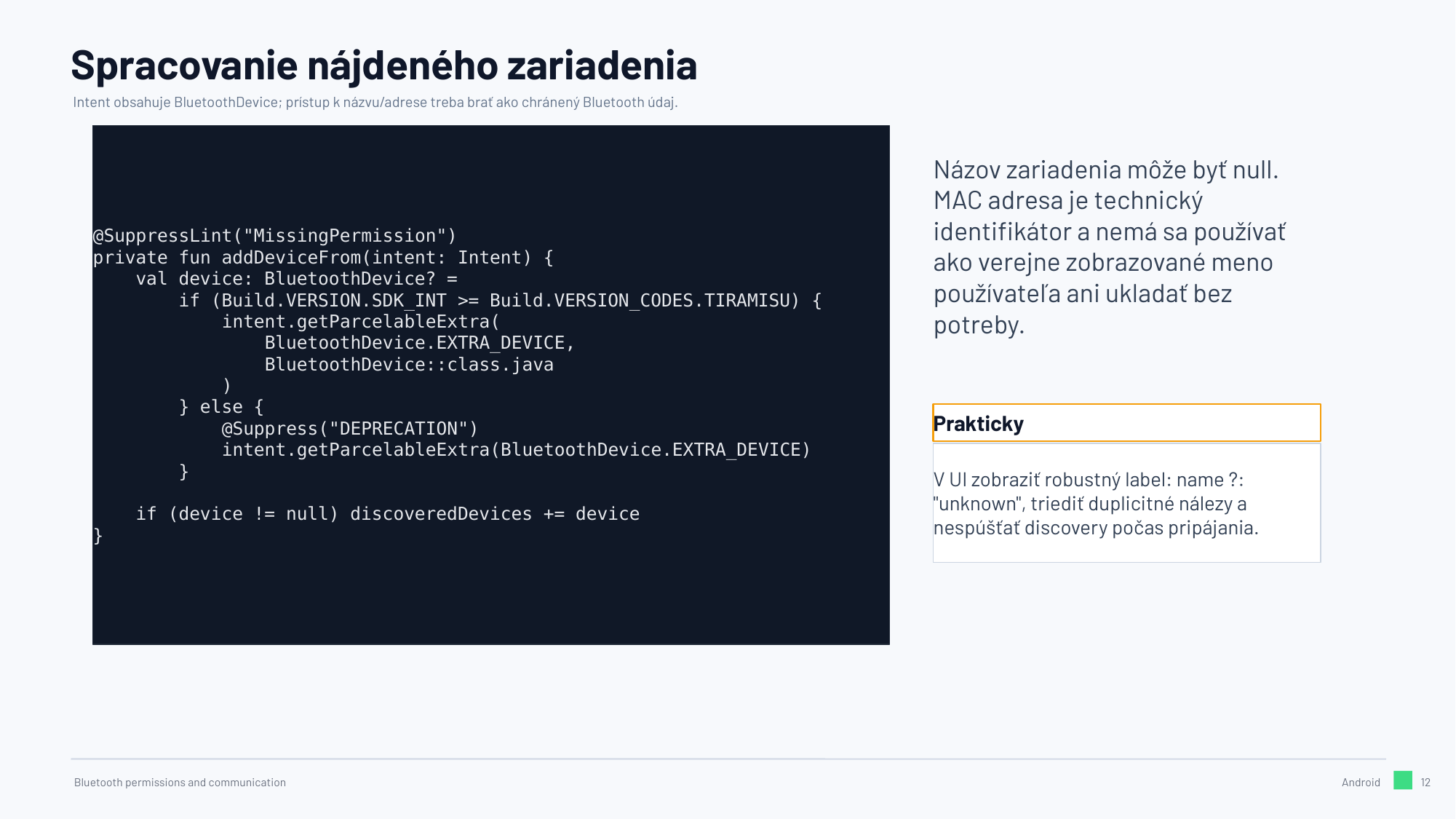

Spracovanie nájdeného zariadenia
Intent obsahuje BluetoothDevice; prístup k názvu/adrese treba brať ako chránený Bluetooth údaj.
@SuppressLint("MissingPermission")
private fun addDeviceFrom(intent: Intent) {
    val device: BluetoothDevice? =
        if (Build.VERSION.SDK_INT >= Build.VERSION_CODES.TIRAMISU) {
            intent.getParcelableExtra(
                BluetoothDevice.EXTRA_DEVICE,
                BluetoothDevice::class.java
            )
        } else {
            @Suppress("DEPRECATION")
            intent.getParcelableExtra(BluetoothDevice.EXTRA_DEVICE)
        }

    if (device != null) discoveredDevices += device
}
Názov zariadenia môže byť null. MAC adresa je technický identifikátor a nemá sa používať ako verejne zobrazované meno používateľa ani ukladať bez potreby.
Prakticky
V UI zobraziť robustný label: name ?: "unknown", triediť duplicitné nálezy a nespúšťať discovery počas pripájania.
12